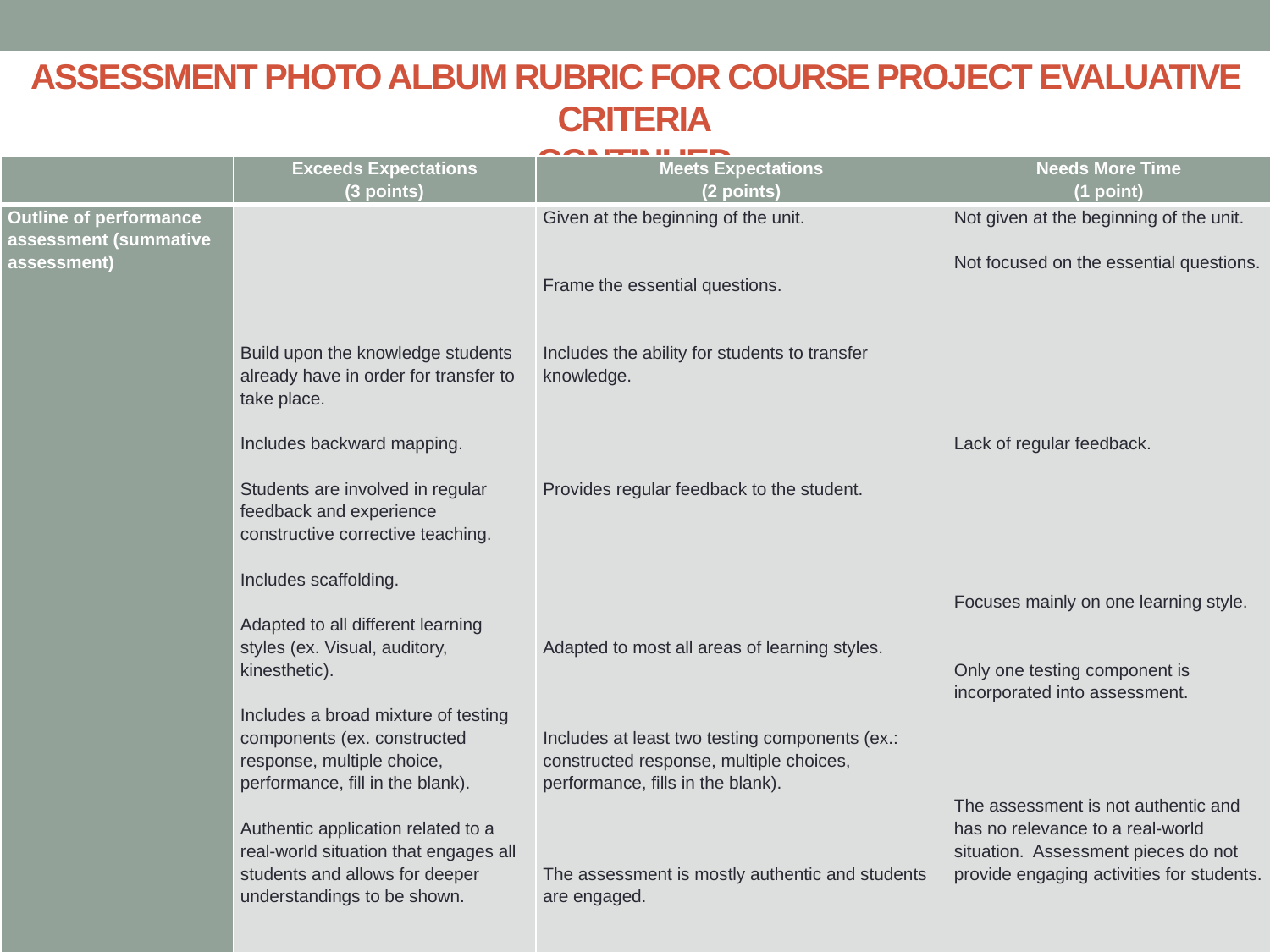

# Assessment Photo Album Rubric for Course Project Evaluative Criteria continued
|  | Exceeds Expectations (3 points) | Meets Expectations (2 points) | Needs More Time (1 point) |
| --- | --- | --- | --- |
| Outline of performance assessment (summative assessment) | Build upon the knowledge students already have in order for transfer to take place.   Includes backward mapping.   Students are involved in regular feedback and experience constructive corrective teaching.   Includes scaffolding.   Adapted to all different learning styles (ex. Visual, auditory, kinesthetic).   Includes a broad mixture of testing components (ex. constructed response, multiple choice, performance, fill in the blank).   Authentic application related to a real-world situation that engages all students and allows for deeper understandings to be shown. | Given at the beginning of the unit.     Frame the essential questions.     Includes the ability for students to transfer knowledge.         Provides regular feedback to the student.             Adapted to most all areas of learning styles.       Includes at least two testing components (ex.: constructed response, multiple choices, performance, fills in the blank).       The assessment is mostly authentic and students are engaged. | Not given at the beginning of the unit.   Not focused on the essential questions.               Lack of regular feedback.             Focuses mainly on one learning style.     Only one testing component is incorporated into assessment.         The assessment is not authentic and has no relevance to a real-world situation. Assessment pieces do not provide engaging activities for students. |